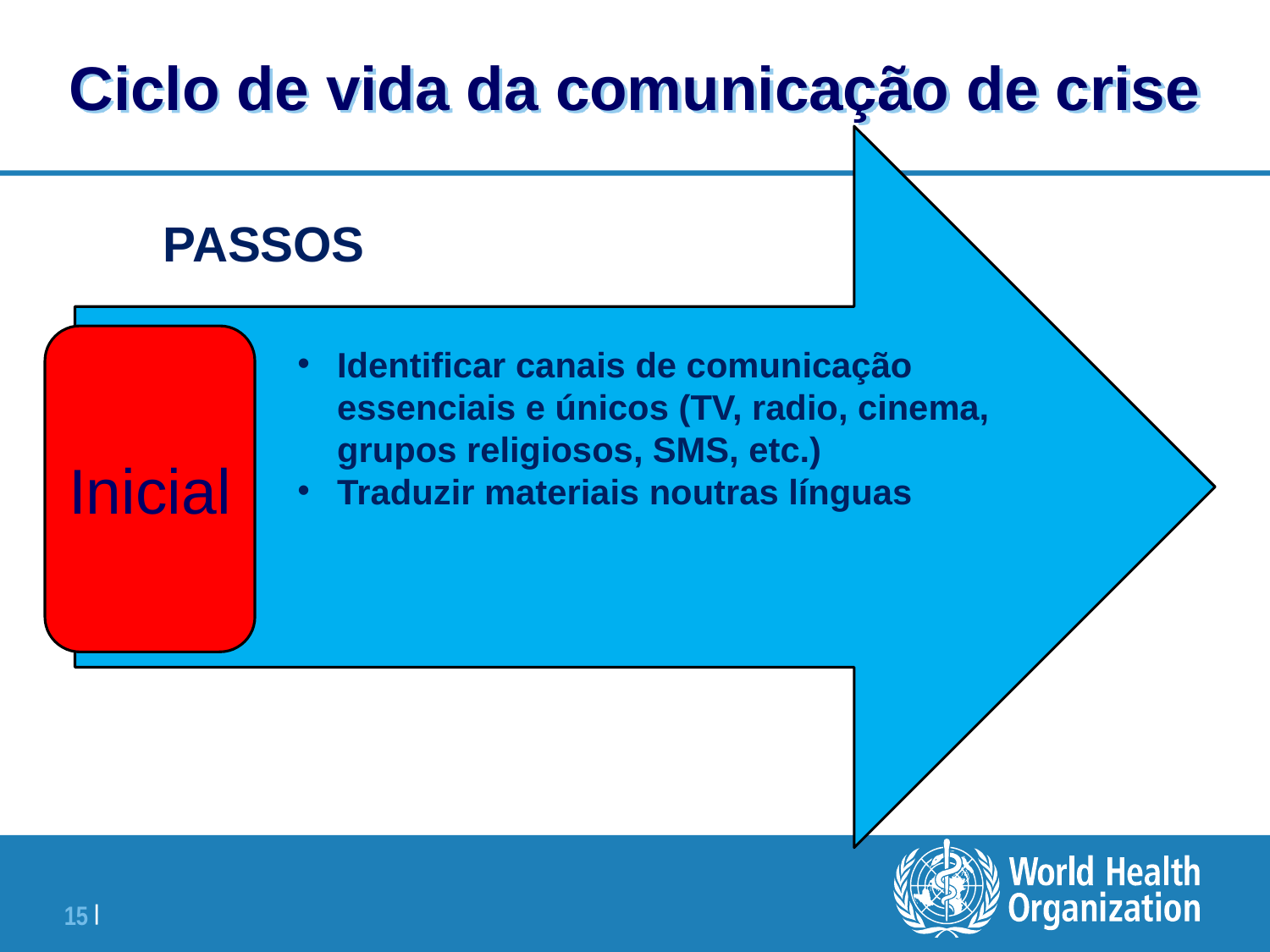

# Ciclo de vida da comunicação de crise

PASSOS
Inicial
Identificar canais de comunicação essenciais e únicos (TV, radio, cinema, grupos religiosos, SMS, etc.)
Traduzir materiais noutras línguas